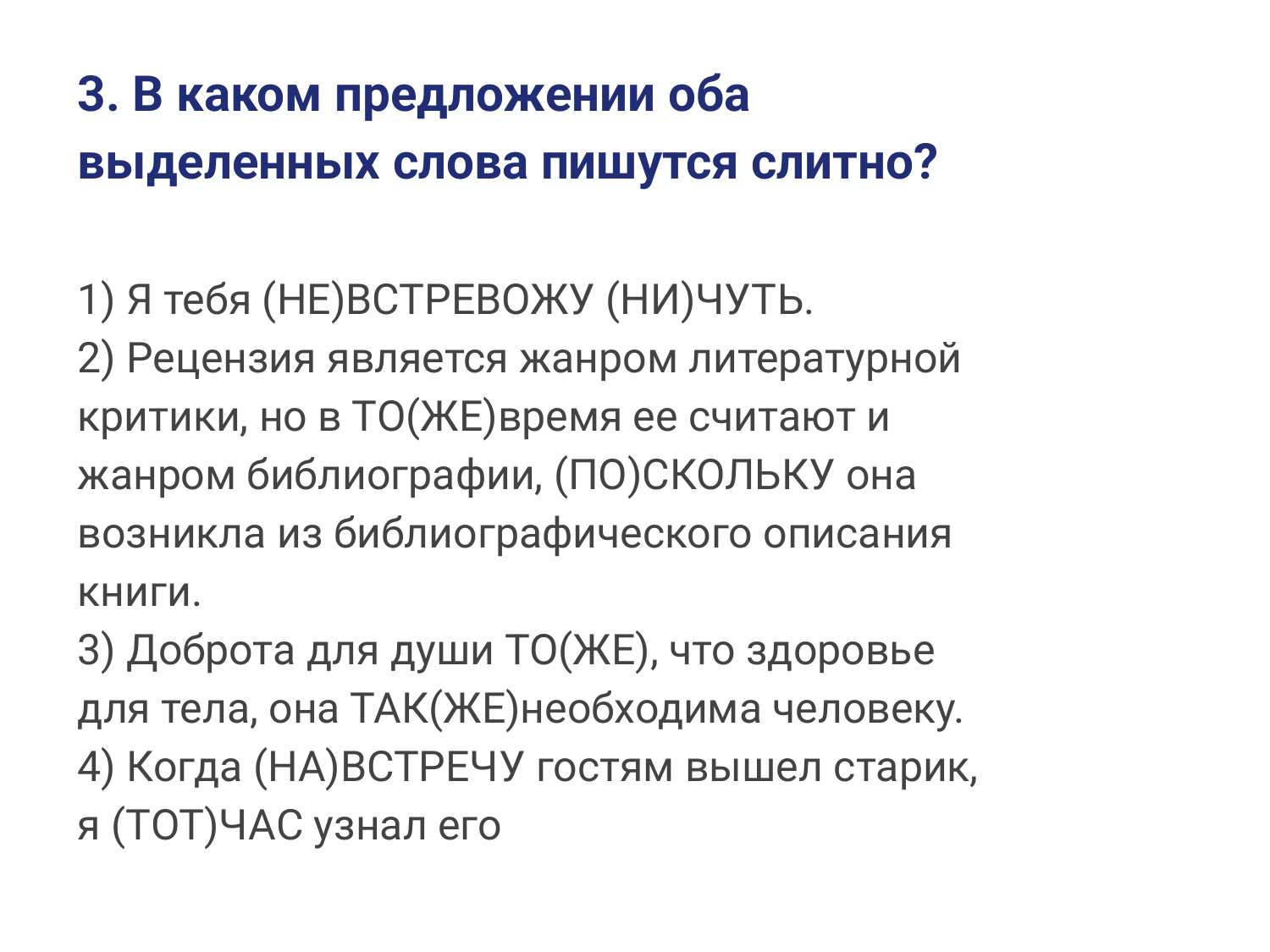

3. В каком предложении оба выделенных слова пишутся слитно?
1) Я тебя (НЕ)ВСТРЕВОЖУ (НИ)ЧУТЬ.
2) Рецензия является жанром литературной критики, но в ТО(ЖЕ)время ее считают и жанром библиографии, (ПО)СКОЛЬКУ она возникла из библиографического описания книги.
3) Доброта для души ТО(ЖЕ), что здоровье для тела, она ТАК(ЖЕ)необходима человеку.
4) Когда (НА)ВСТРЕЧУ гостям вышел старик, я (ТОТ)ЧАС узнал его